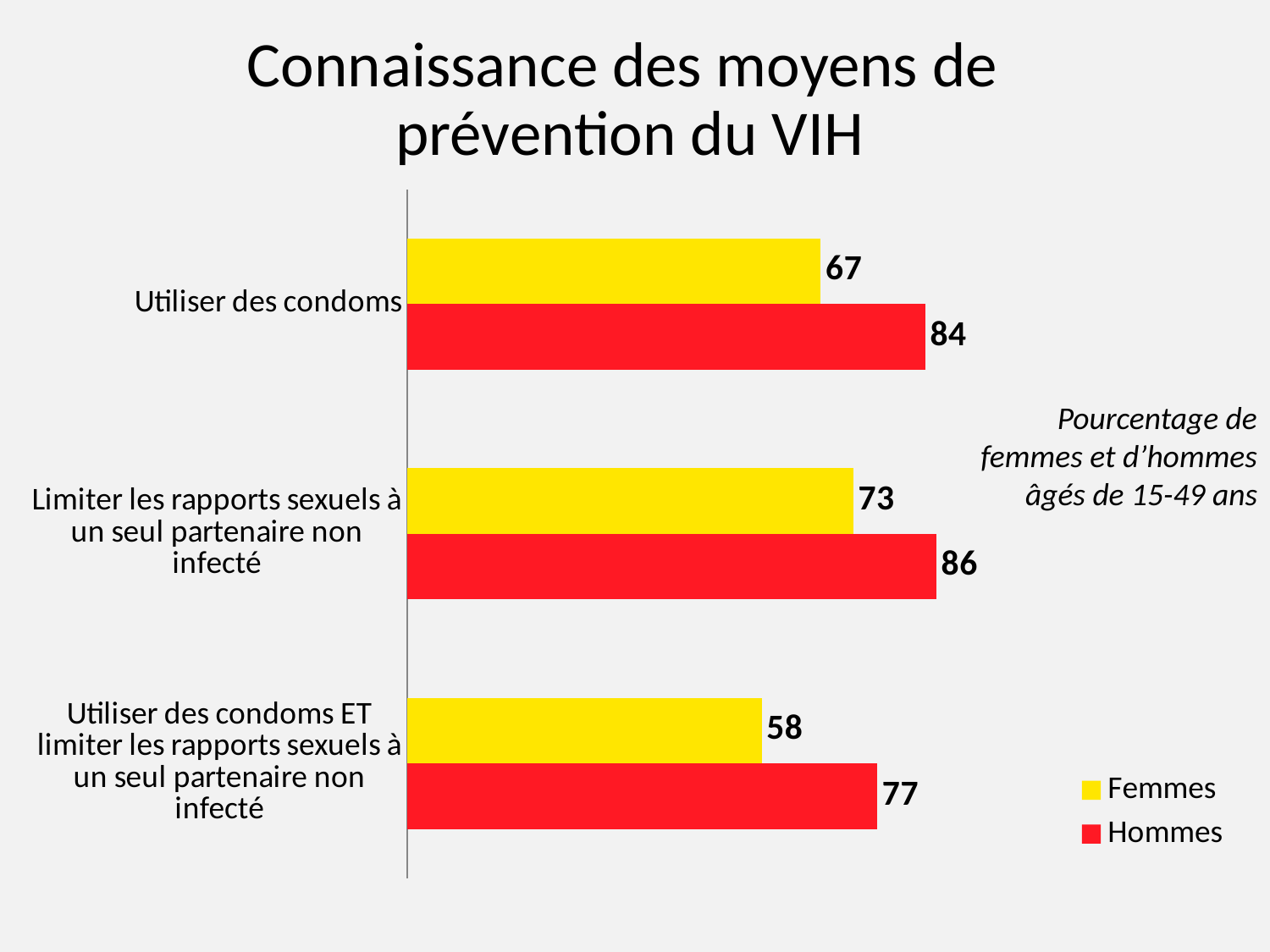

# Connaissance des moyens de prévention du VIH

### Chart

| Category | Hommes | Femmes |
|---|---|---|
| Utiliser des condoms ET limiter les rapports sexuels à un seul partenaire non infecté | 76.5 | 57.7 |
| Limiter les rapports sexuels à un seul partenaire non infecté | 86.1 | 72.6 |
| Utiliser des condoms | 84.3 | 67.3 |
Pourcentage de femmes et d’hommes âgés de 15-49 ans